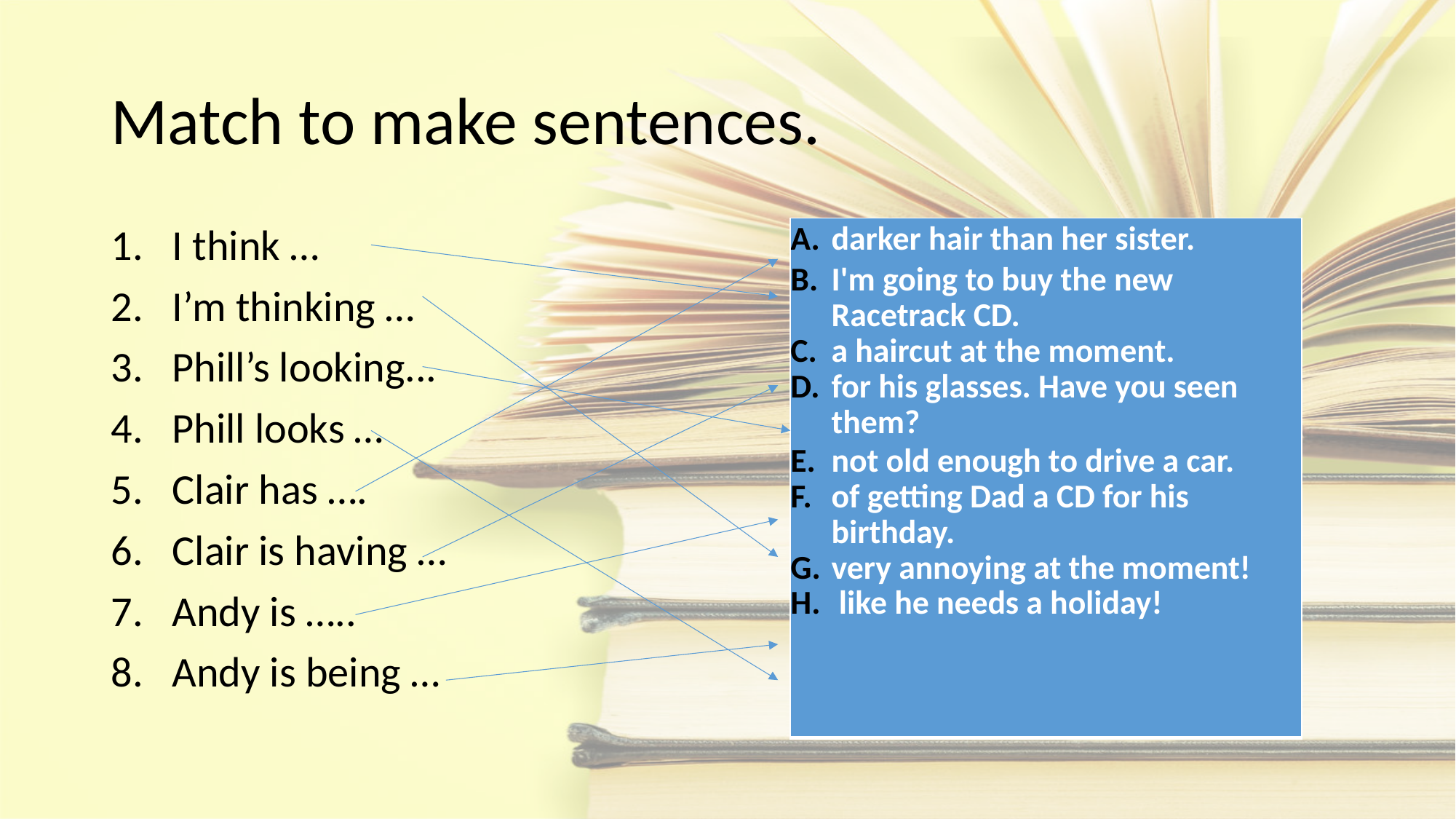

# Match to make sentences.
I think …
I’m thinking …
Phill’s looking...
Phill looks …
Clair has ….
Clair is having …
Andy is …..
Andy is being …
| darker hair than her sister. I'm going to buy the new Racetrack CD. a haircut at the moment. for his glasses. Have you seen them? not old enough to drive a car. of getting Dad a CD for his birthday. very annoying at the moment! like he needs a holiday! |
| --- |